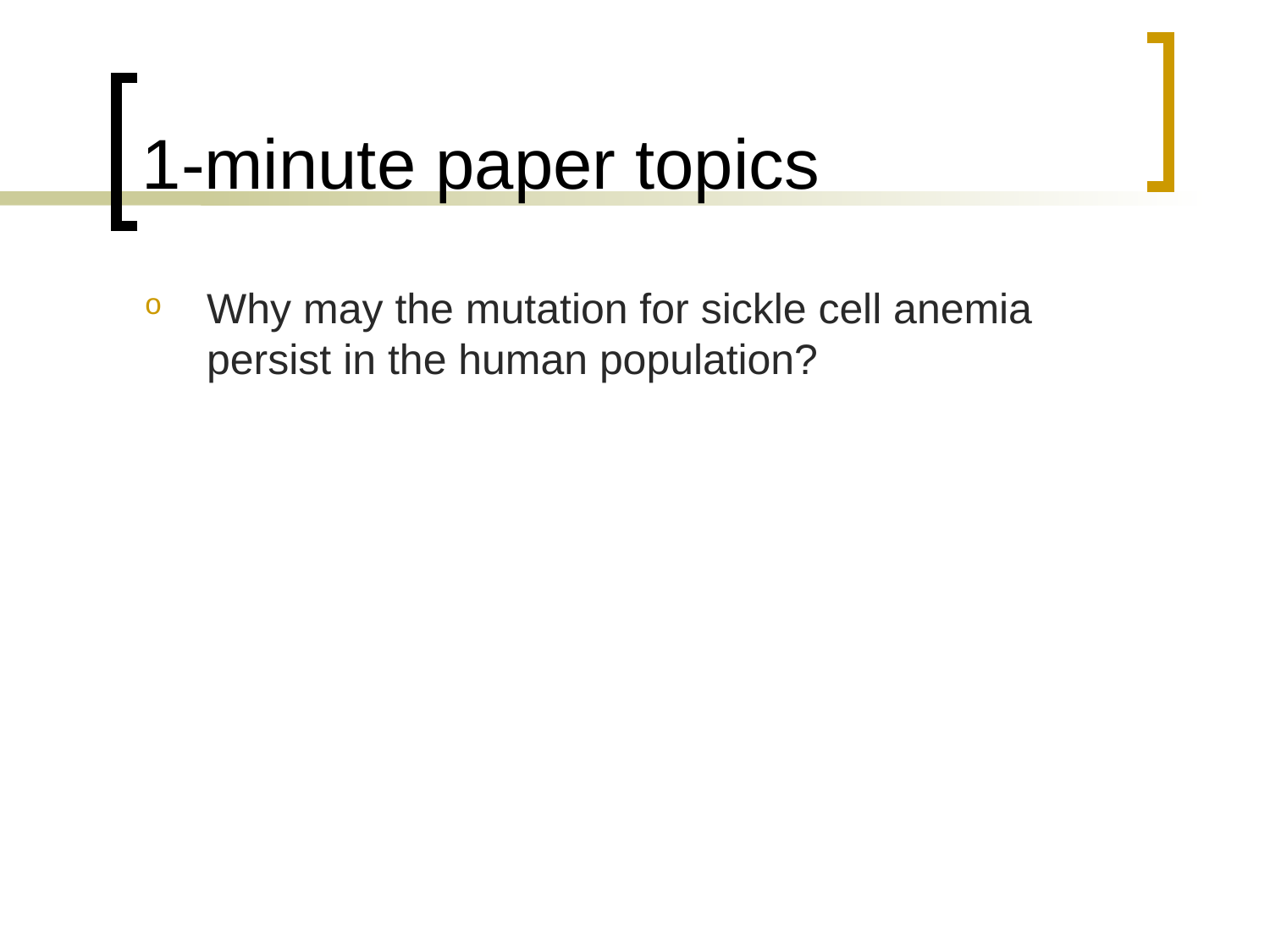

# 1-minute paper topics
Why may the mutation for sickle cell anemia persist in the human population?